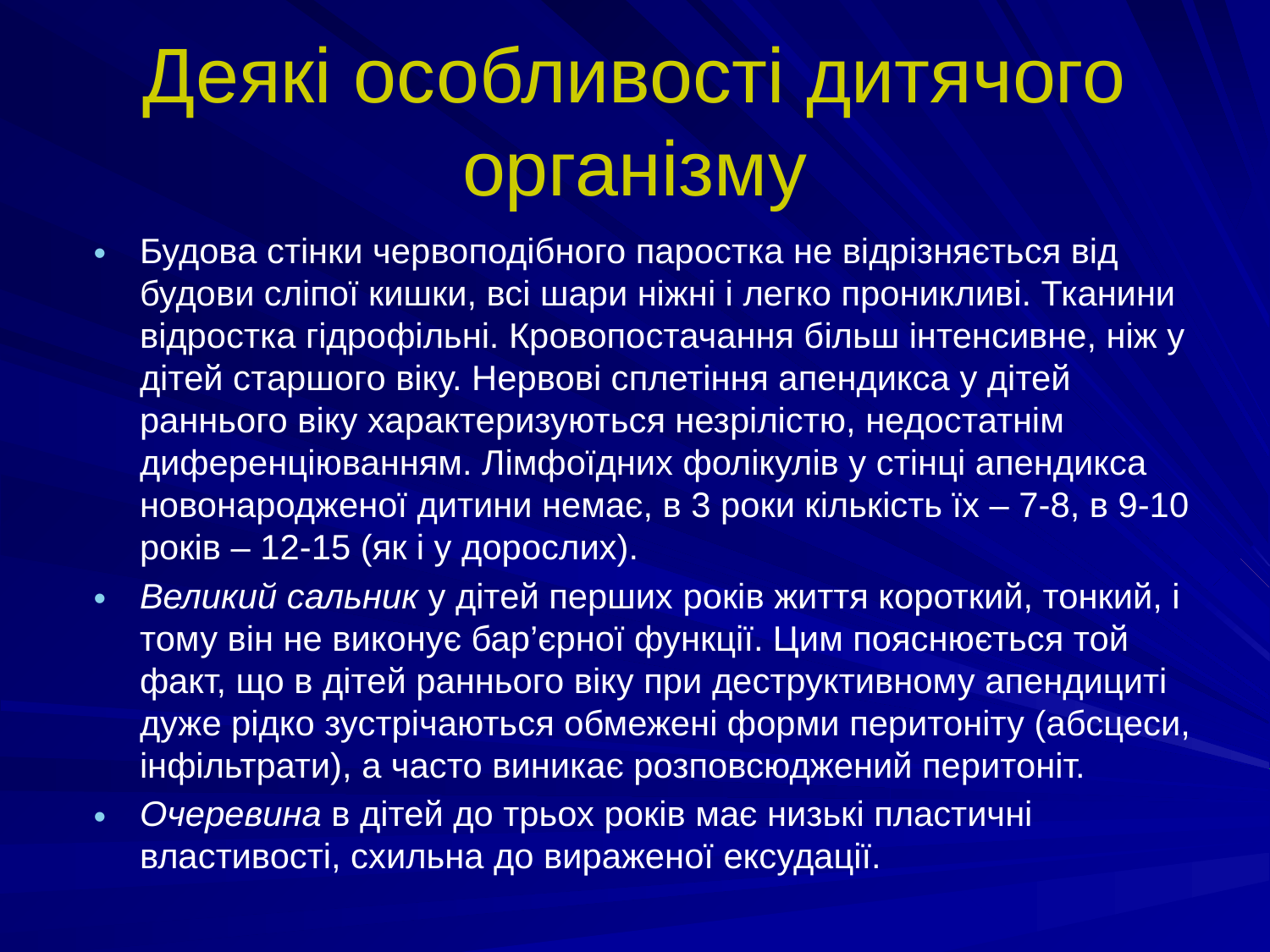

# Деякі особливості дитячого організму
Будова стінки червоподібного паростка не відрізняється від будови сліпої кишки, всі шари ніжні і легко проникливі. Тканини відростка гідрофільні. Кровопостачання більш інтенсивне, ніж у дітей старшого віку. Нервові сплетіння апендикса у дітей раннього віку характеризуються незрілістю, недостатнім диференціюванням. Лімфоїдних фолікулів у стінці апендикса новонародженої дитини немає, в 3 роки кількість їх – 7-8, в 9-10 років – 12-15 (як і у дорослих).
Великий сальник у дітей перших років життя короткий, тонкий, і тому він не виконує бар’єрної функції. Цим пояснюється той факт, що в дітей раннього віку при деструктивному апендициті дуже рідко зустрічаються обмежені форми перитоніту (абсцеси, інфільтрати), а часто виникає розповсюджений перитоніт.
Очеревина в дітей до трьох років має низькі пластичні властивості, схильна до вираженої ексудації.